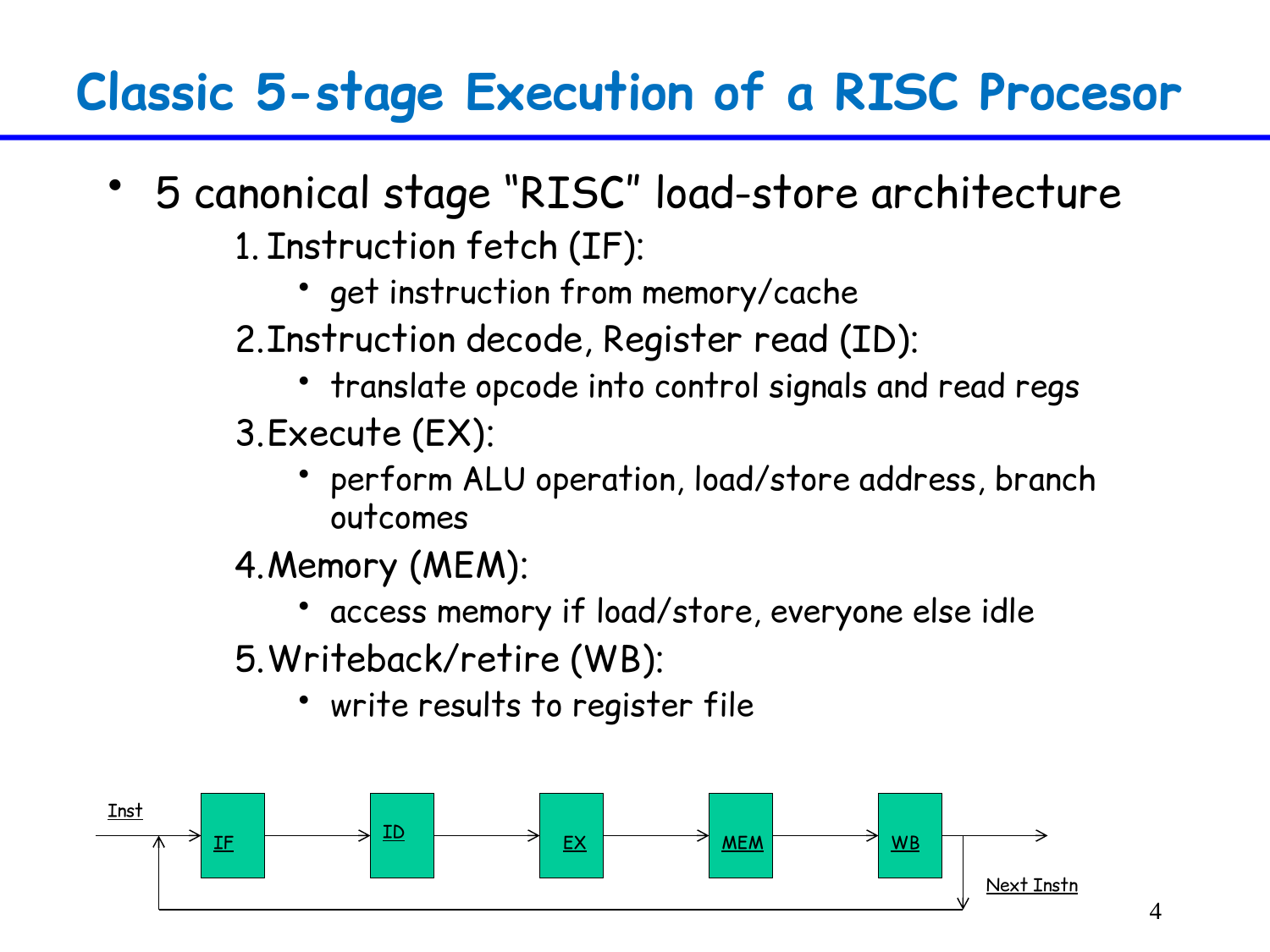

# Classic 5-stage Execution of a RISC Procesor
5 canonical stage “RISC” load-store architecture
Instruction fetch (IF):
get instruction from memory/cache
Instruction decode, Register read (ID):
translate opcode into control signals and read regs
Execute (EX):
perform ALU operation, load/store address, branch outcomes
Memory (MEM):
access memory if load/store, everyone else idle
Writeback/retire (WB):
write results to register file
Inst

ID
IF
EX
MEM
WB
Next Instn
4